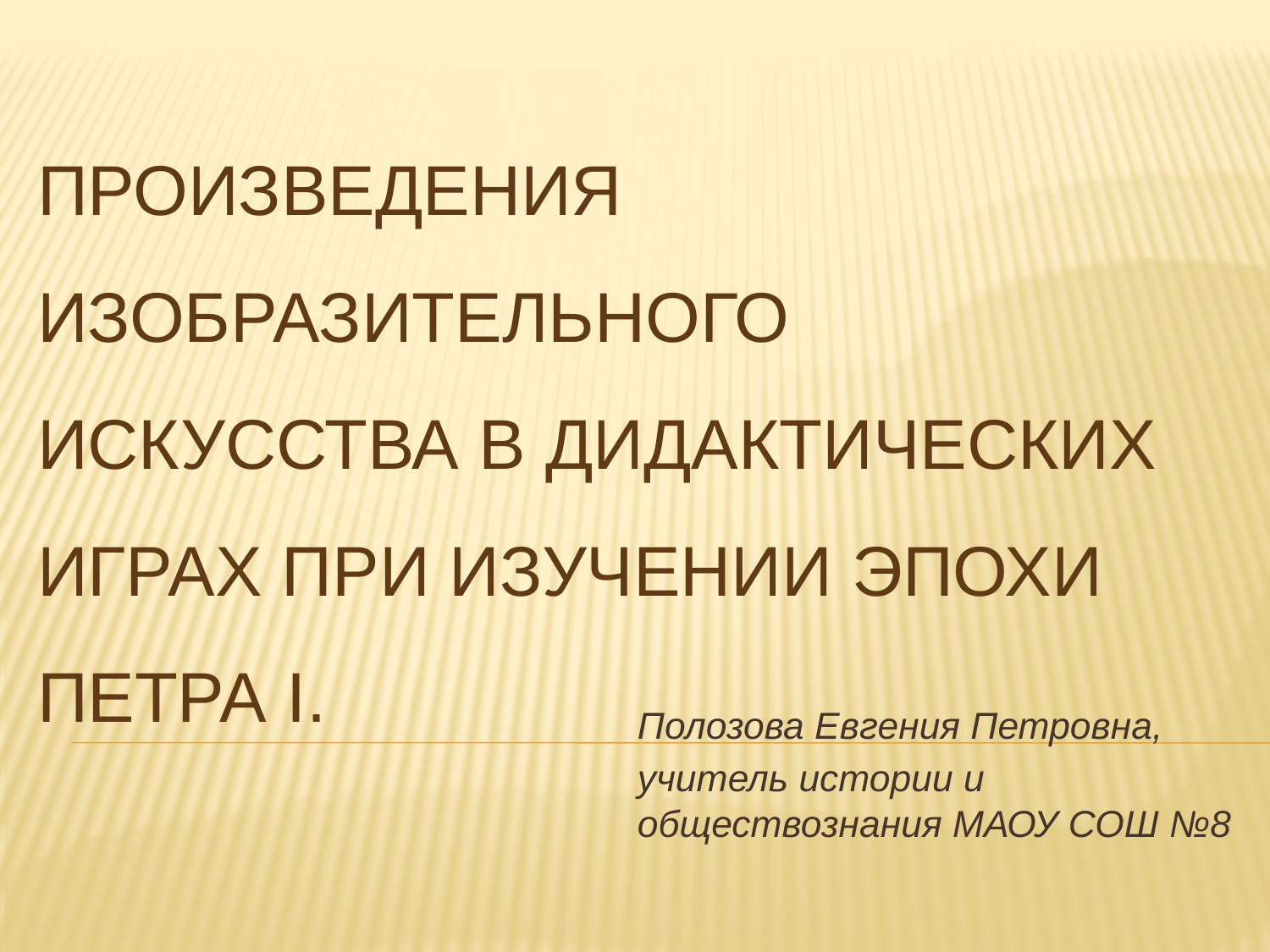

# Произведения изобразительного искусства в дидактических играх при изучении эпохи Петра I.
Полозова Евгения Петровна,
учитель истории и обществознания МАОУ СОШ №8